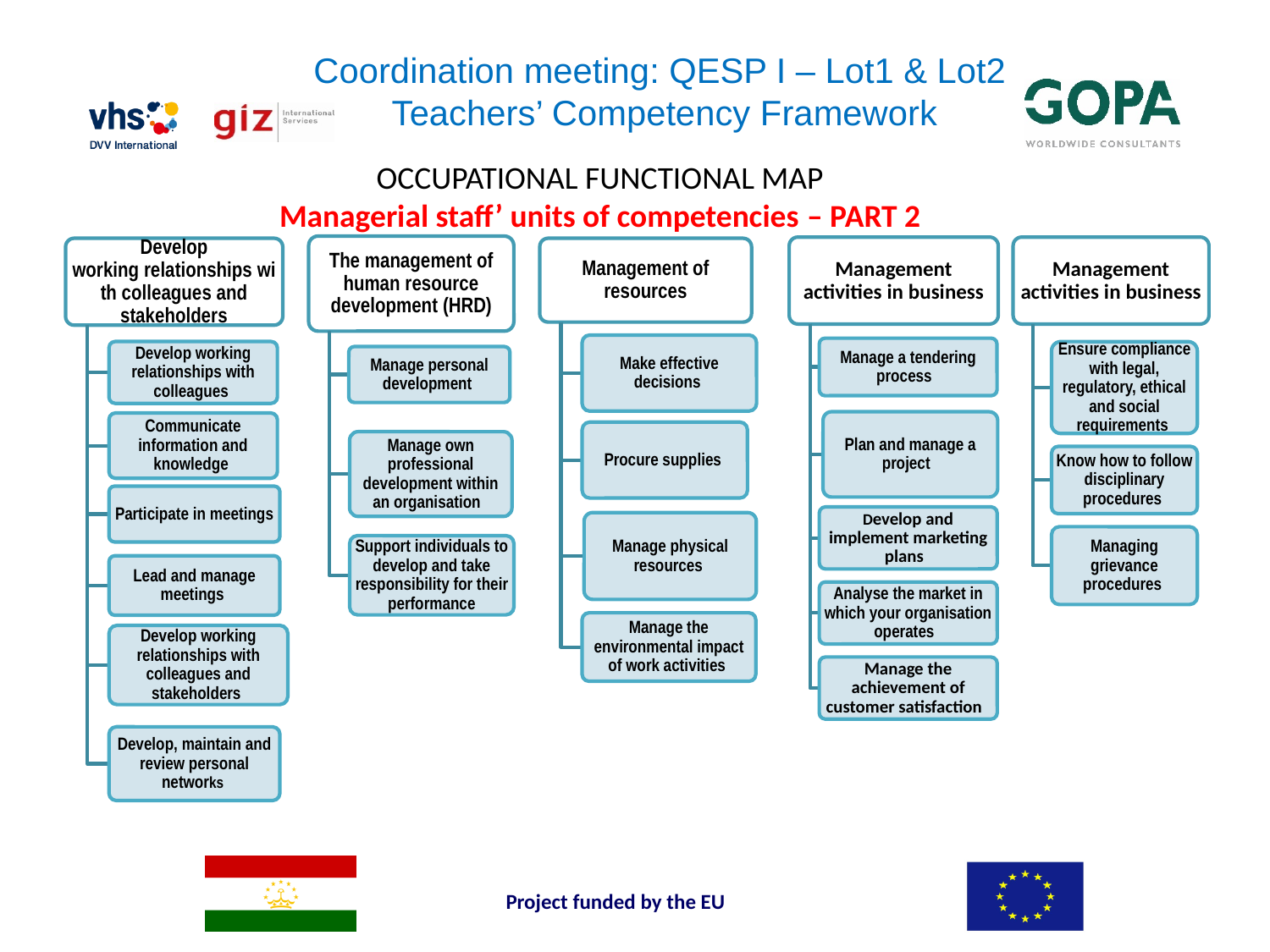

Coordination meeting: QESP I – Lot1 & Lot2
Teachers’ Competency Framework
OCCUPATIONAL FUNCTIONAL MAP
Managerial staff’ units of competencies – PART 2

Develop working relationships with colleagues and stakeholders
Develop working relationships with colleagues
Communicate information and knowledge
Participate in meetings
Lead and manage meetings
Develop working relationships with colleagues and stakeholders
Develop, maintain and review personal networks
The management of human resource development (HRD)
Manage personal development
Manage own professional development within an organisation
Support individuals to develop and take responsibility for their performance
Management of resources
Make effective decisions
Procure supplies
Manage physical resources
Manage the environmental impact of work activities
Management activities in business
Manage a tendering process
Plan and manage a project
Develop and implement marketing plans
Analyse the market in which your organisation operates
Manage the achievement of customer satisfaction
Management activities in business
Ensure compliance with legal, regulatory, ethical and social requirements
Know how to follow disciplinary procedures
Managing grievance procedures
Project funded by the EU